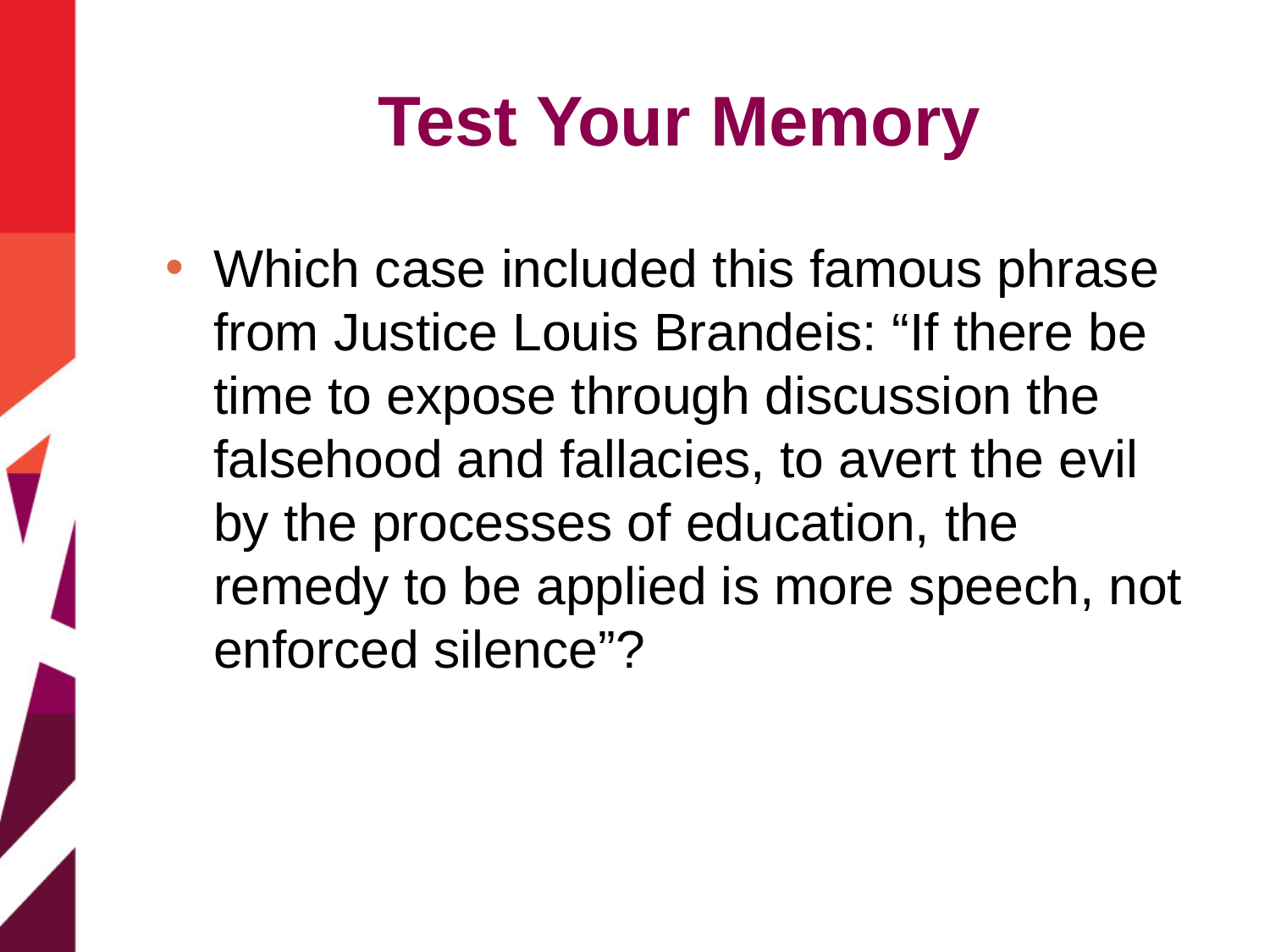

# Test Your Memory
Which case included this famous phrase from Justice Louis Brandeis: “If there be time to expose through discussion the falsehood and fallacies, to avert the evil by the processes of education, the remedy to be applied is more speech, not enforced silence”?